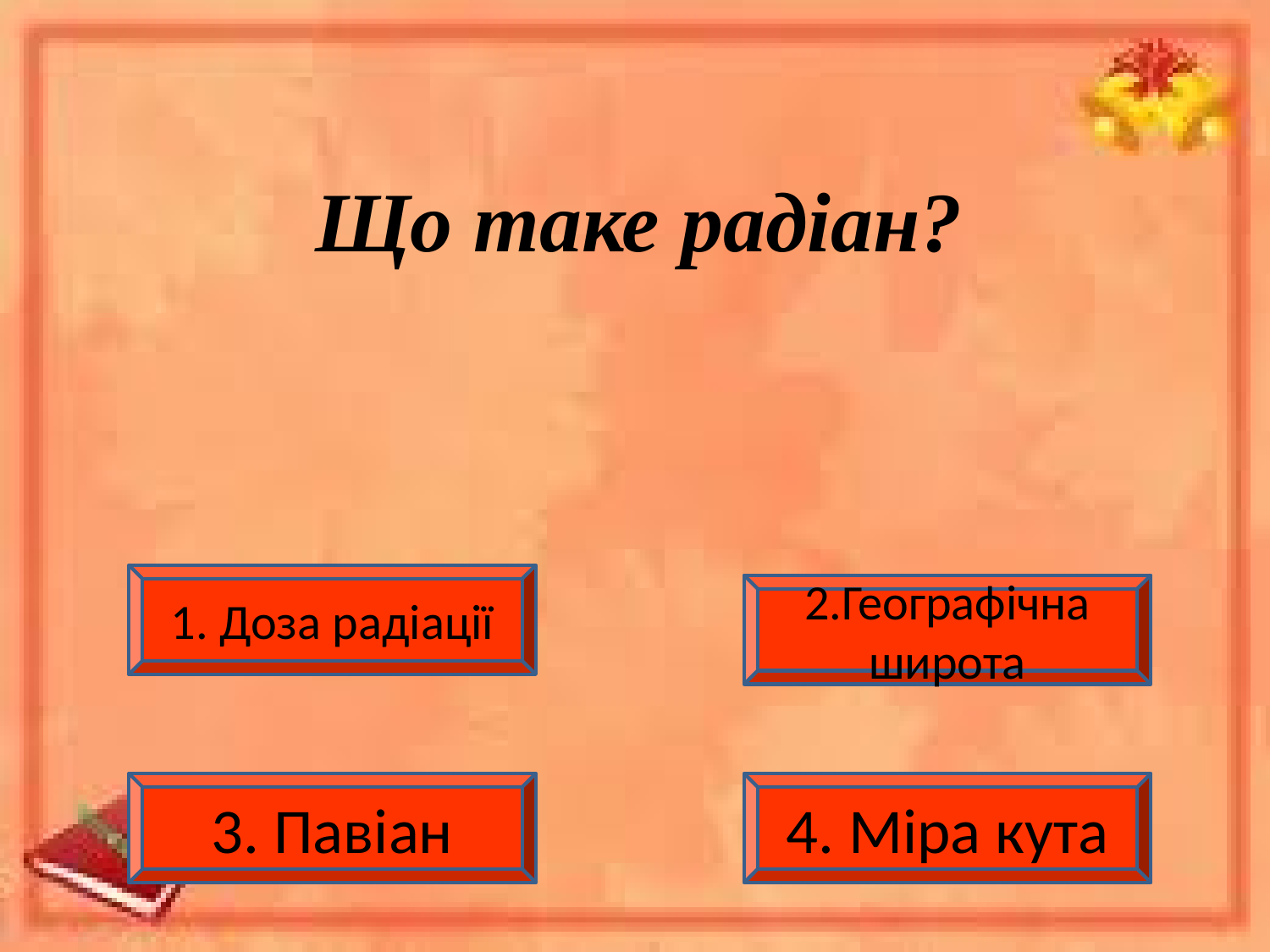

# Що таке радіан?
1. Доза радіації
2.Географічна широта
3. Павіан
4. Міра кута